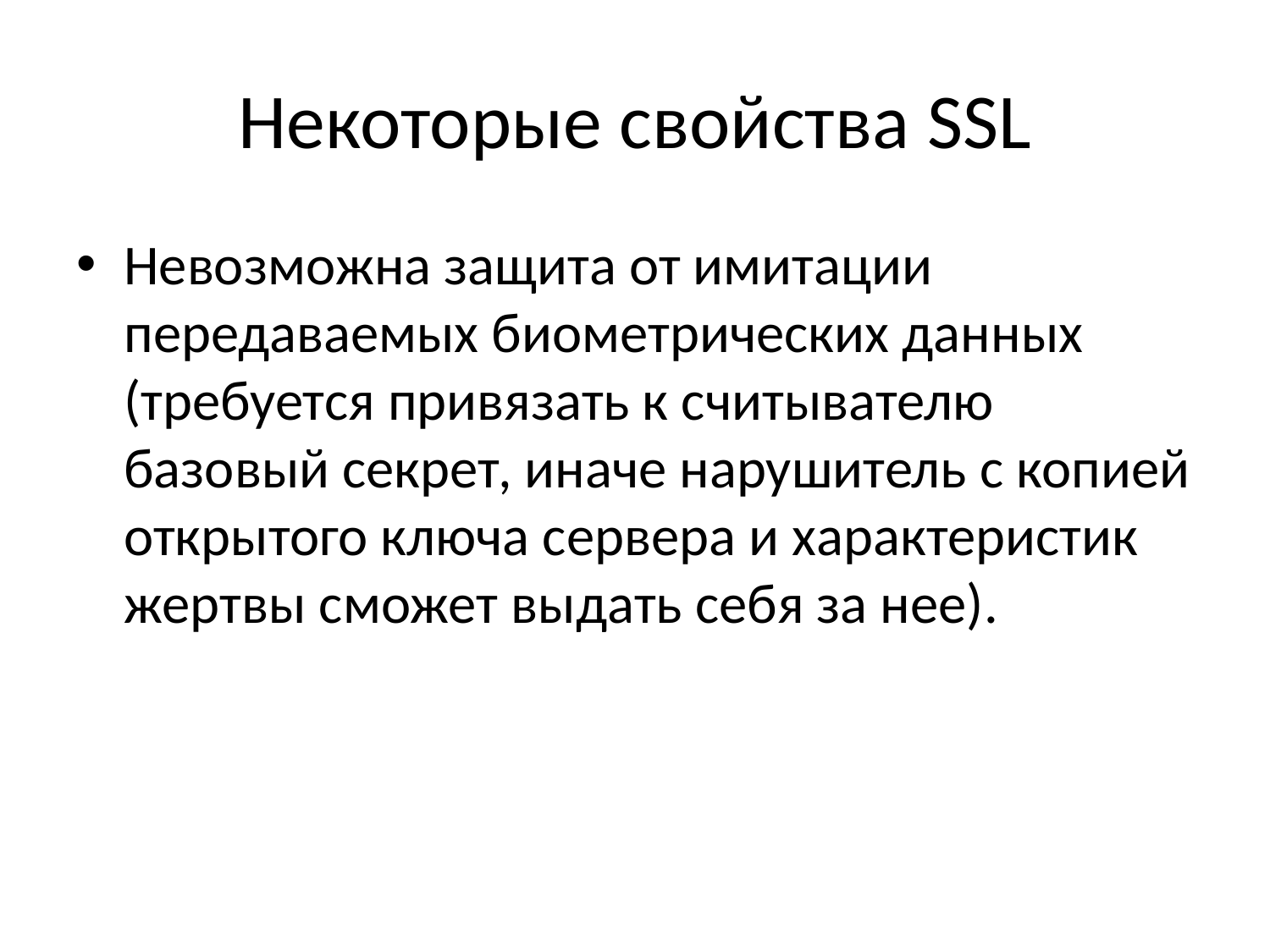

# Некоторые свойства SSL
Невозможна защита от имитации передаваемых биометрических данных (требуется привязать к считывателю базовый секрет, иначе нарушитель с копией открытого ключа сервера и характеристик жертвы сможет выдать себя за нее).